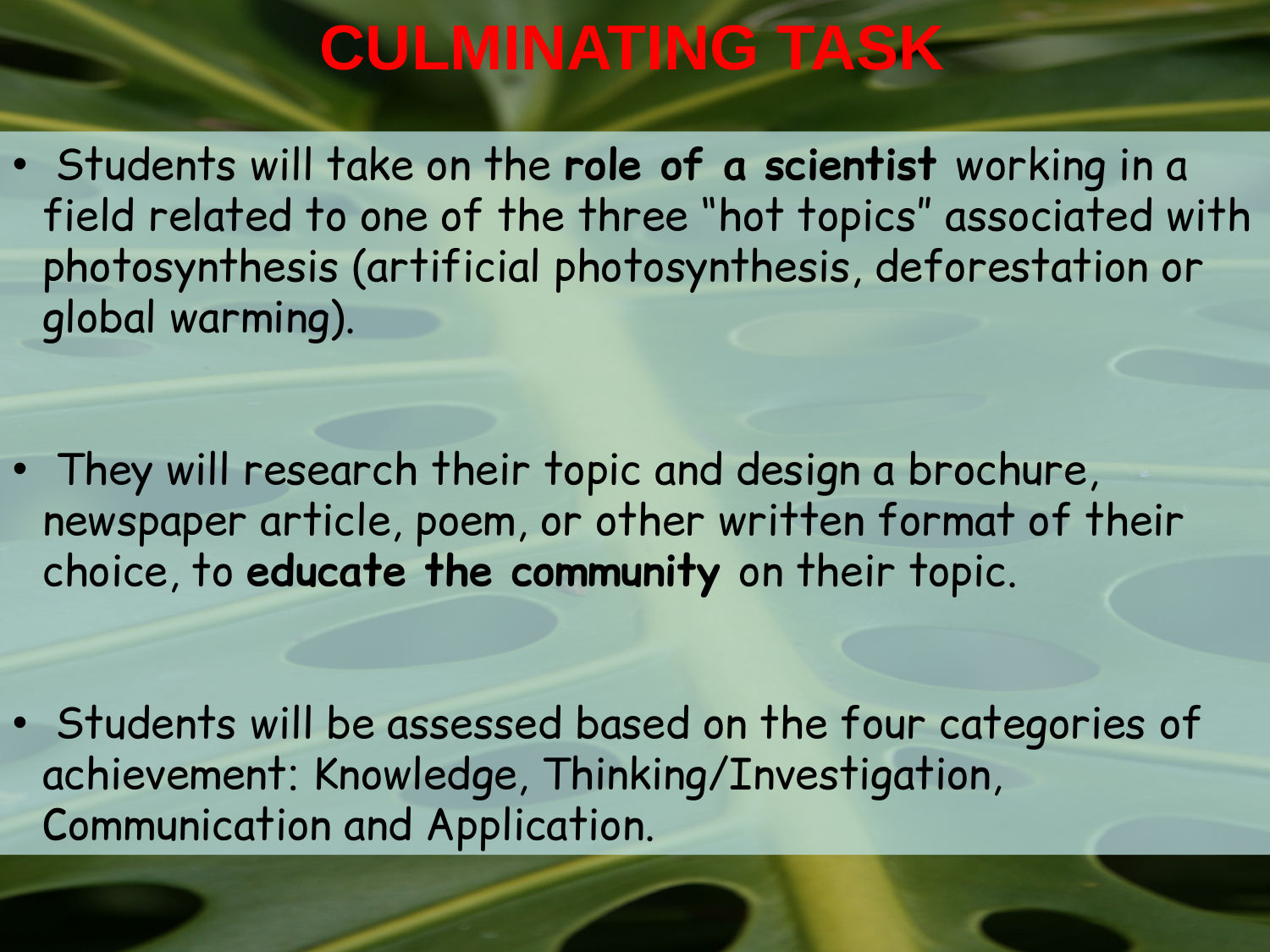

Culminating task
 Students will take on the role of a scientist working in a field related to one of the three “hot topics” associated with photosynthesis (artificial photosynthesis, deforestation or global warming).

 They will research their topic and design a brochure, newspaper article, poem, or other written format of their choice, to educate the community on their topic.

 Students will be assessed based on the four categories of achievement: Knowledge, Thinking/Investigation, Communication and Application.